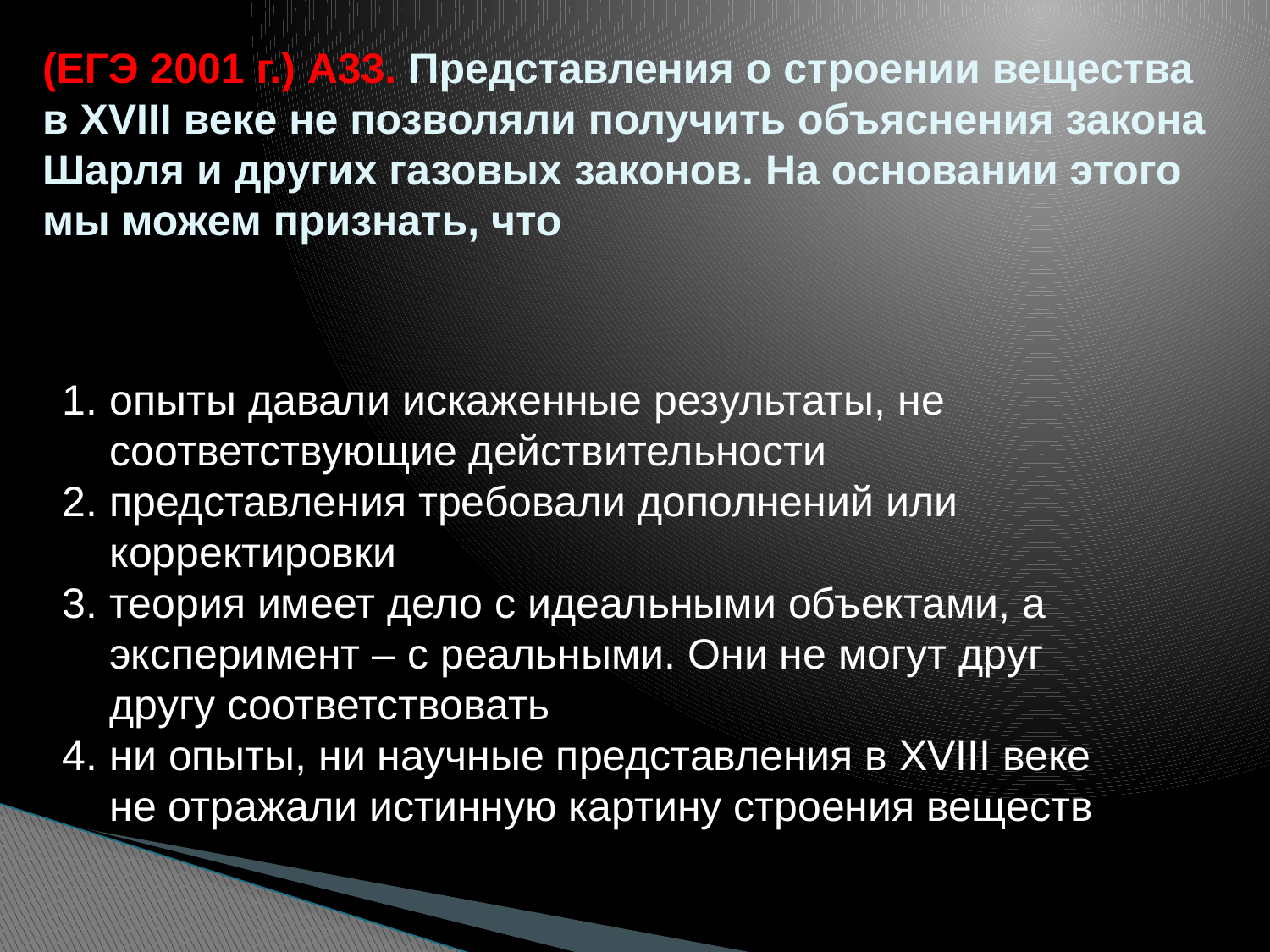

# (ЕГЭ 2001 г.) А33. Представления о строении вещества в XVIII веке не позволяли получить объяснения закона Шарля и других газовых законов. На основании этого мы можем признать, что
опыты давали искаженные результаты, не соответствующие действительности
представления требовали дополнений или корректировки
теория имеет дело с идеальными объектами, а эксперимент – с реальными. Они не могут друг другу соответствовать
ни опыты, ни научные представления в XVIII веке не отражали истинную картину строения веществ